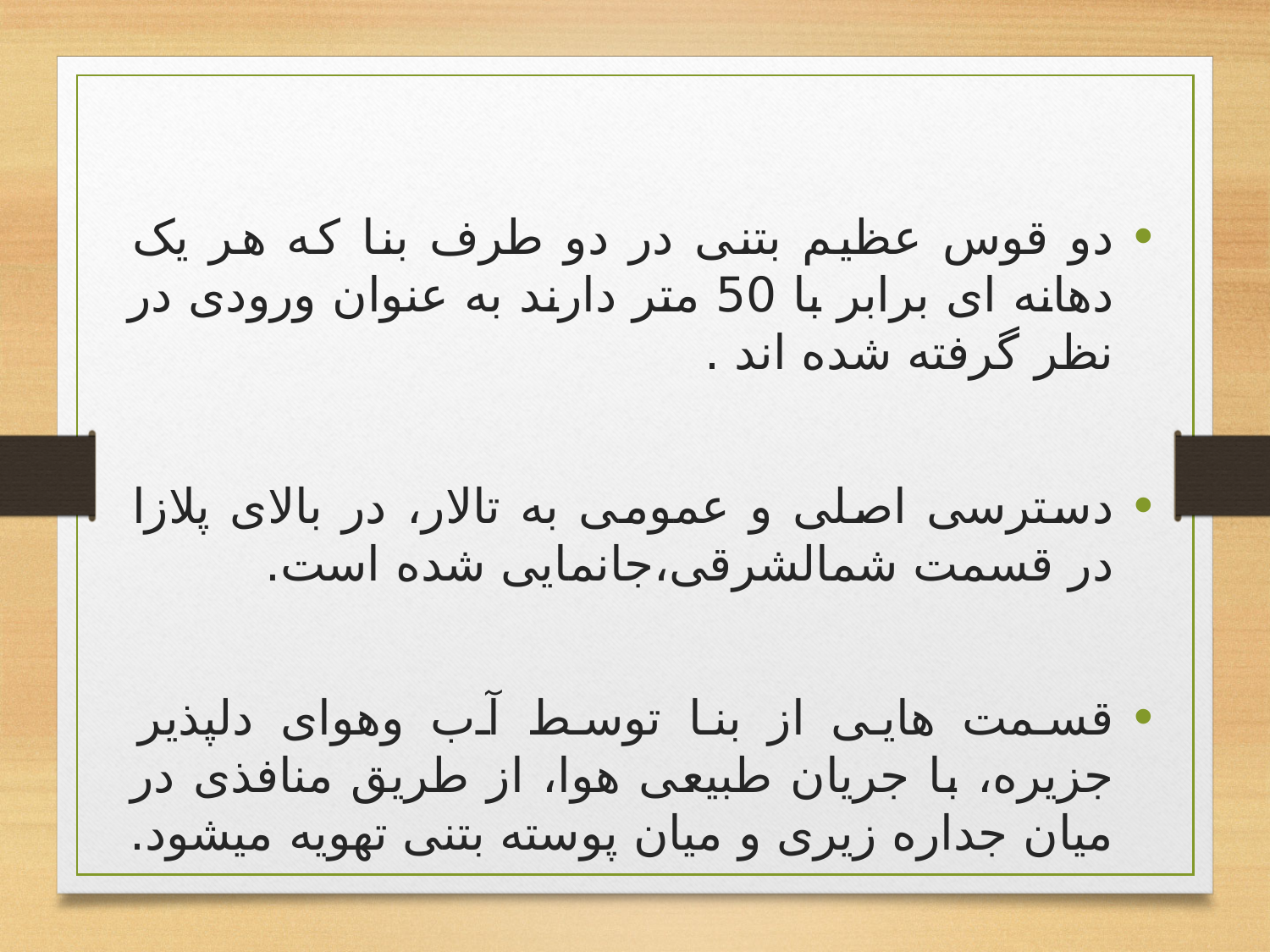

دو قوس عظیم بتنی در دو طرف بنا که هر یک دهانه ای برابر با 50 متر دارند به عنوان ورودی در نظر گرفته شده اند .

دسترسی اصلی و عمومی به تالار، در بالای پلازا در قسمت شمالشرقی،جانمایی شده است.

قسمت هایی از بنا توسط آب وهوای دلپذیر جزیره، با جریان طبیعی هوا، از طریق منافذی در میان جداره زیری و میان پوسته بتنی تهویه میشود.